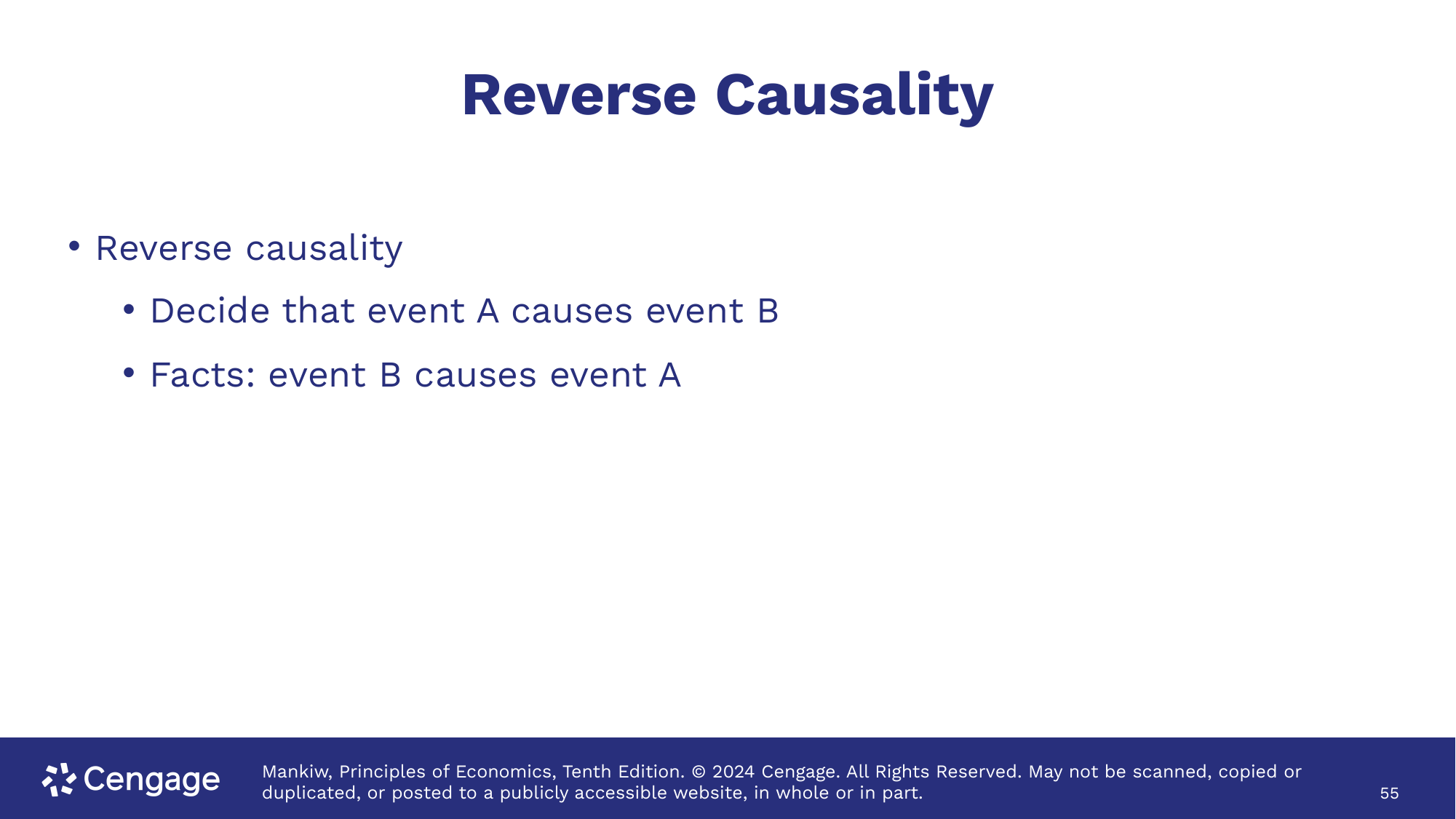

# Reverse Causality
Reverse causality
Decide that event A causes event B
Facts: event B causes event A